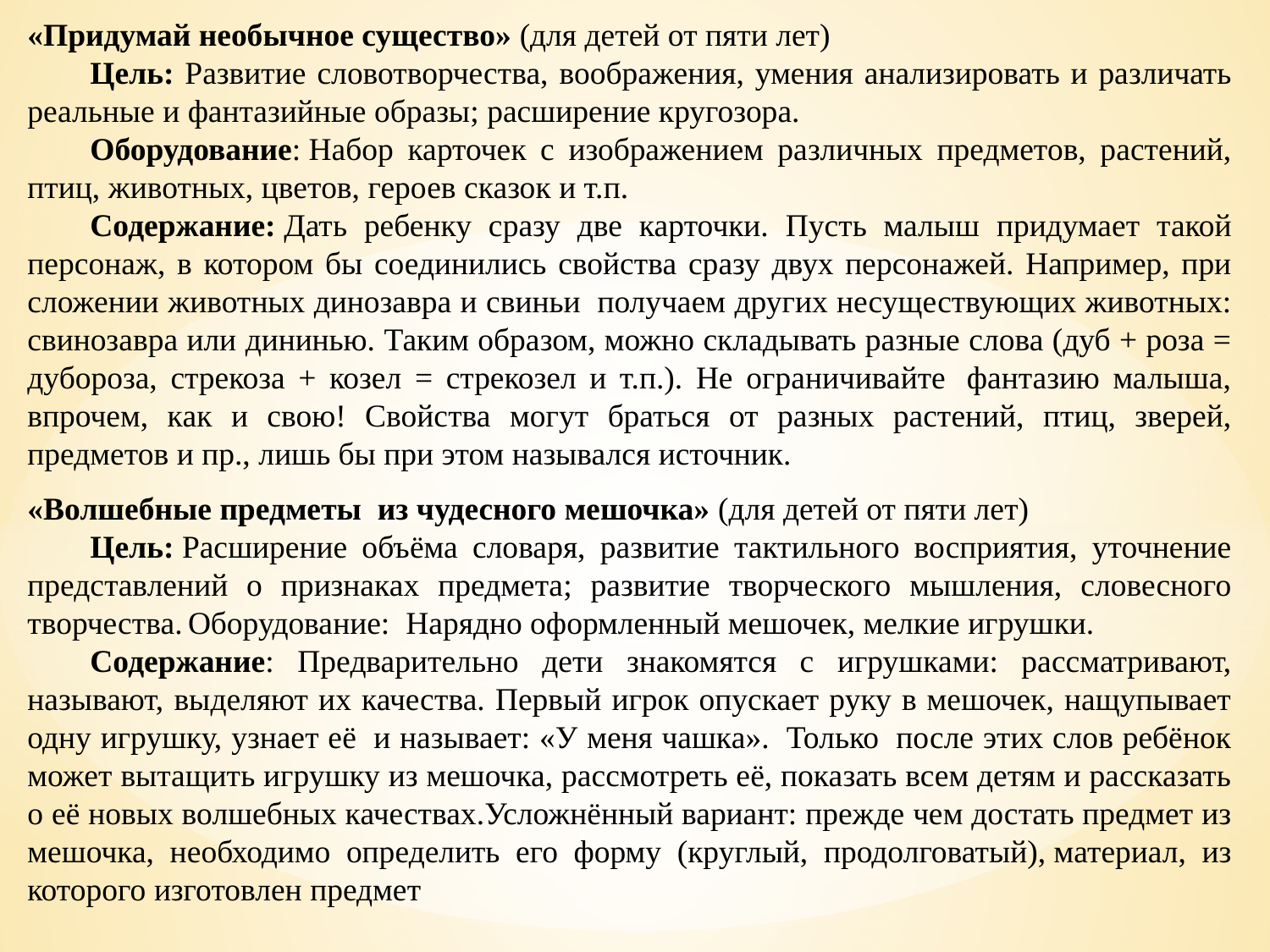

«Придумай необычное существо» (для детей от пяти лет)
Цель: Развитие словотворчества, воображения, умения анализировать и различать реальные и фантазийные образы; расширение кругозора.
Оборудование: Набор карточек с изображением различных предметов, растений, птиц, животных, цветов, героев сказок и т.п.
Содержание: Дать ребенку сразу две карточки. Пусть малыш придумает такой персонаж, в котором бы соединились свойства сразу двух персонажей. Например, при сложении животных динозавра и свиньи  получаем других несуществующих животных: свинозавра или дининью. Таким образом, можно складывать разные слова (дуб + роза = дубороза, стрекоза + козел = стрекозел и т.п.). Не ограничивайте  фантазию малыша, впрочем, как и свою! Свойства могут браться от разных растений, птиц, зверей, предметов и пр., лишь бы при этом назывался источник.
«Волшебные предметы  из чудесного мешочка» (для детей от пяти лет)
Цель: Расширение объёма словаря, развитие тактильного восприятия, уточнение представлений о признаках предмета; развитие творческого мышления, словесного творчества. Оборудование:  Нарядно оформленный мешочек, мелкие игрушки.
Содержание: Предварительно дети знакомятся с игрушками: рассматривают, называют, выделяют их качества. Первый игрок опускает руку в мешочек, нащупывает одну игрушку, узнает её  и называет: «У меня чашка».  Только  после этих слов ребёнок может вытащить игрушку из мешочка, рассмотреть её, показать всем детям и рассказать о её новых волшебных качествах.Усложнённый вариант: прежде чем достать предмет из мешочка, необходимо определить его форму (круглый, продолговатый), материал, из которого изготовлен предмет